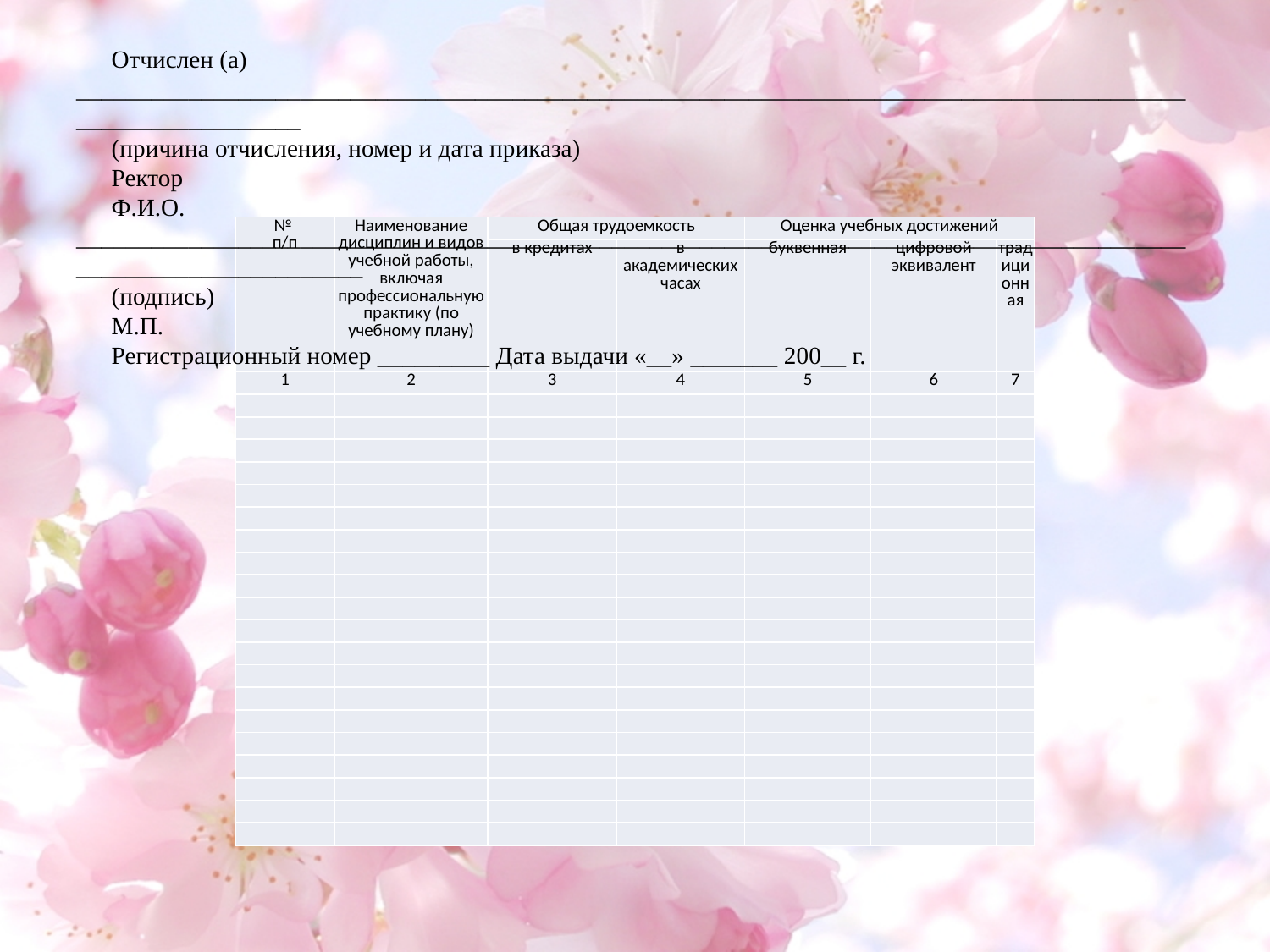

# Приложение 3
к справке, выдаваемой лицам,
не завершившим высшее и
послевузовское образование

Отчислен (а) ___________________________________________________________________________________________________________
(причина отчисления, номер и дата приказа)
Ректор
Ф.И.О. ________________________________________________________________________________________________________________
(подпись)
М.П.
Регистрационный номер _________ Дата выдачи «__» _______ 200__ г.
| № п/п | Наименование дисциплин и видов учебной работы, включая профессиональную практику (по учебному плану) | Общая трудоемкость |  | Оценка учебных достижений |  |  |
| --- | --- | --- | --- | --- | --- | --- |
|  |  | в кредитах | в академических часах | буквенная | цифровой эквивалент | традиционная |
| 1 | 2 | 3 | 4 | 5 | 6 | 7 |
|  |  |  |  |  |  |  |
|  |  |  |  |  |  |  |
|  |  |  |  |  |  |  |
|  |  |  |  |  |  |  |
|  |  |  |  |  |  |  |
|  |  |  |  |  |  |  |
|  |  |  |  |  |  |  |
|  |  |  |  |  |  |  |
|  |  |  |  |  |  |  |
|  |  |  |  |  |  |  |
|  |  |  |  |  |  |  |
|  |  |  |  |  |  |  |
|  |  |  |  |  |  |  |
|  |  |  |  |  |  |  |
|  |  |  |  |  |  |  |
|  |  |  |  |  |  |  |
|  |  |  |  |  |  |  |
|  |  |  |  |  |  |  |
|  |  |  |  |  |  |  |
|  |  |  |  |  |  |  |